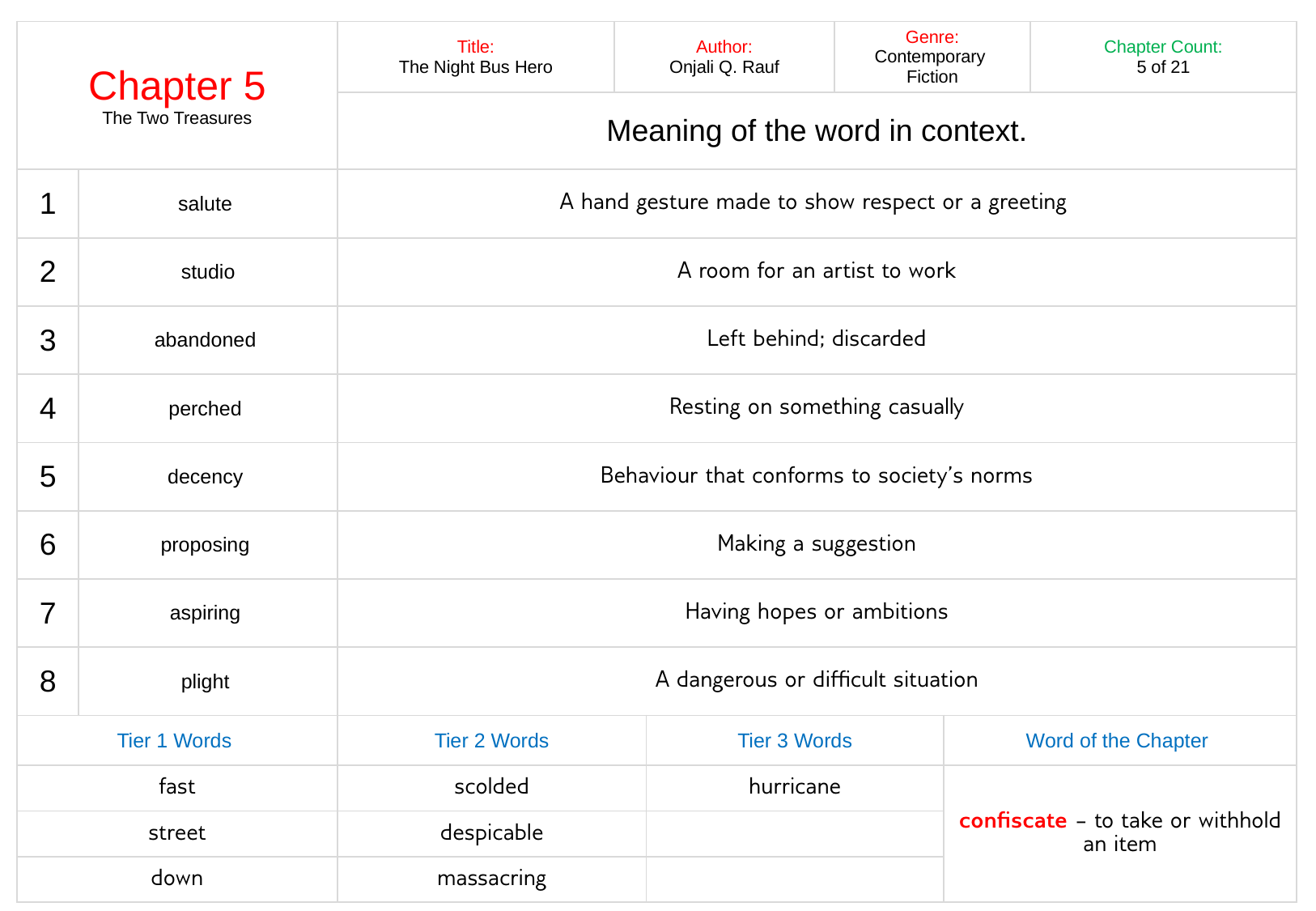

| Chapter 5 The Two Treasures |  | Title: The Night Bus Hero | Author: Onjali Q. Rauf |  | Genre: Contemporary Fiction | Chapter Word Count: 435 | Chapter Count: 5 of 21 |
| --- | --- | --- | --- | --- | --- | --- | --- |
|  |  | Meaning of the word in context. |  |  |  |  |  |
| 1 | salute | A hand gesture made to show respect or a greeting |  |  |  |  |  |
| 2 | studio | A room for an artist to work |  |  |  |  |  |
| 3 | abandoned | Left behind; discarded |  |  |  |  |  |
| 4 | perched | Resting on something casually |  |  |  |  |  |
| 5 | decency | Behaviour that conforms to society’s norms |  |  |  |  |  |
| 6 | proposing | Making a suggestion |  |  |  |  |  |
| 7 | aspiring | Having hopes or ambitions |  |  |  |  |  |
| 8 | plight | A dangerous or difficult situation |  |  |  |  |  |
| Tier 1 Words |  | Tier 2 Words |  | Tier 3 Words |  | Word of the Chapter |  |
| fast |  | scolded |  | hurricane |  | confiscate – to take or withhold an item |  |
| street |  | despicable |  |  |  |  |  |
| down |  | massacring |  |  |  |  |  |